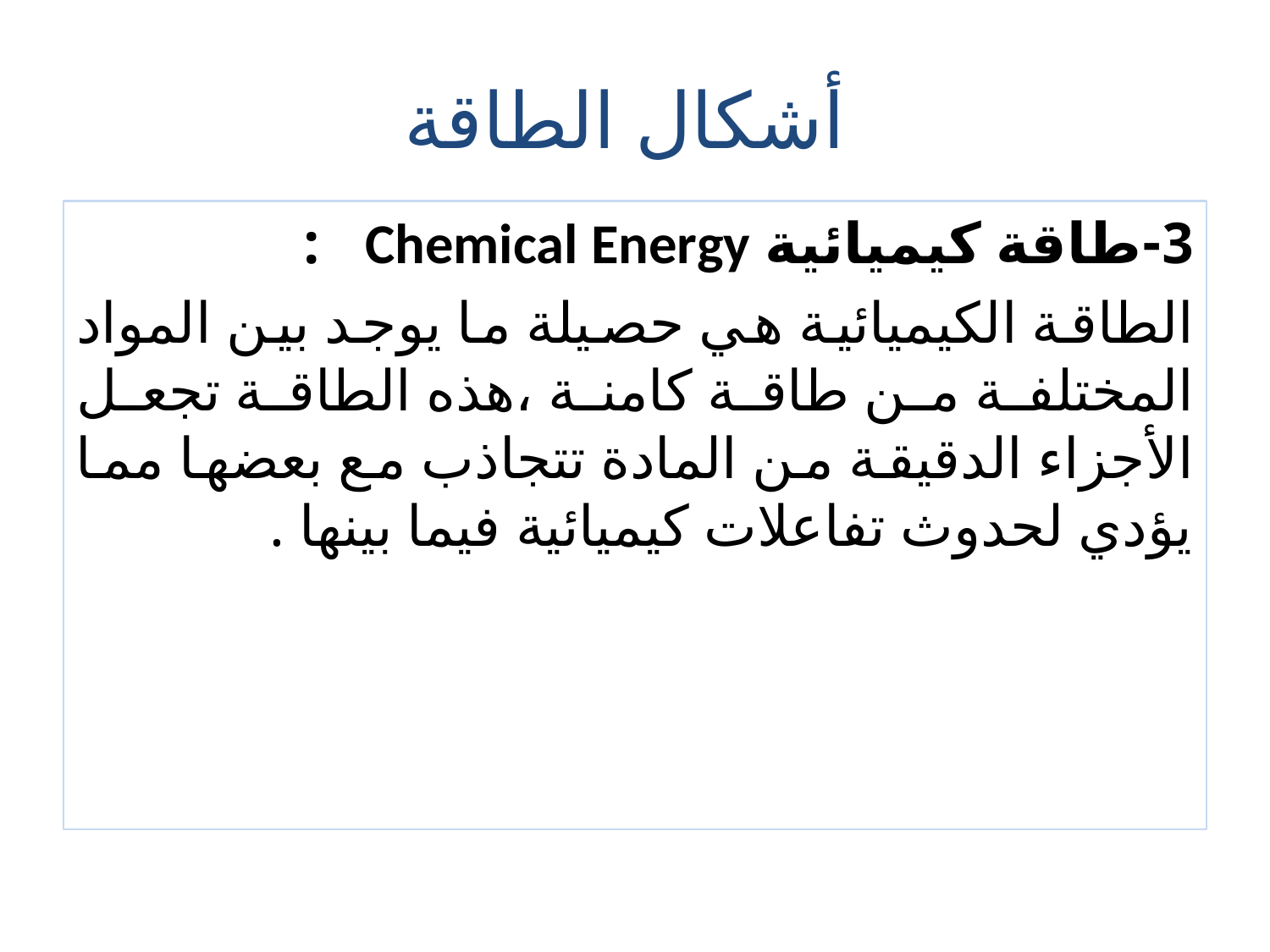

# أشكال الطاقة
3-طاقة كيميائية Chemical Energy   :
الطاقة الكيميائية هي حصيلة ما يوجد بين المواد المختلفة من طاقة كامنة ،هذه الطاقة تجعل الأجزاء الدقيقة من المادة تتجاذب مع بعضها مما يؤدي لحدوث تفاعلات كيميائية فيما بينها .